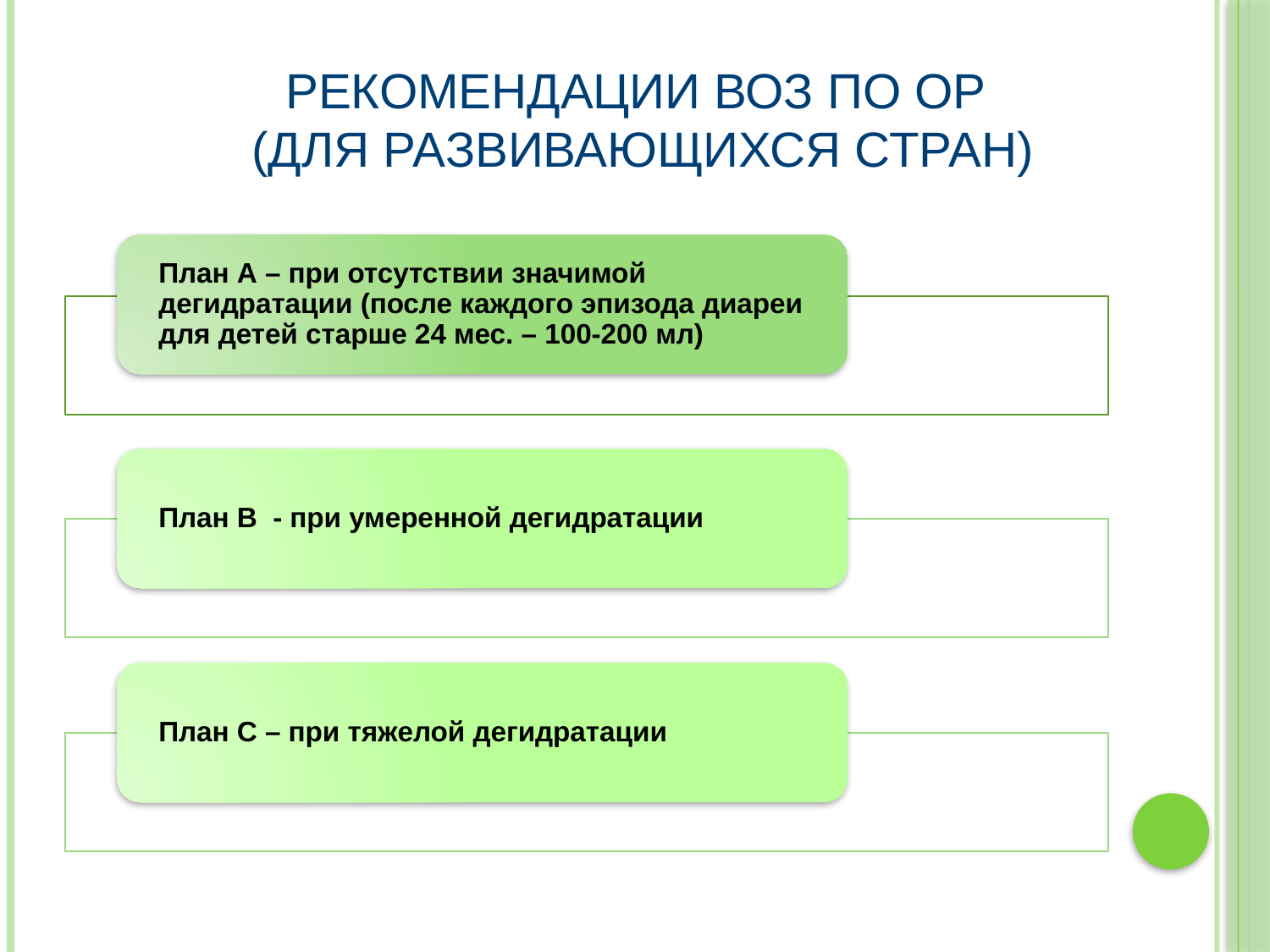

# Рекомендации ВОЗ по ОР (для развивающихся стран)
План А – при отсутствии значимой дегидратации (после каждого эпизода диареи для детей старше 24 мес. – 100-200 мл)
План В  - при умеренной дегидратации
План С – при тяжелой дегидратации